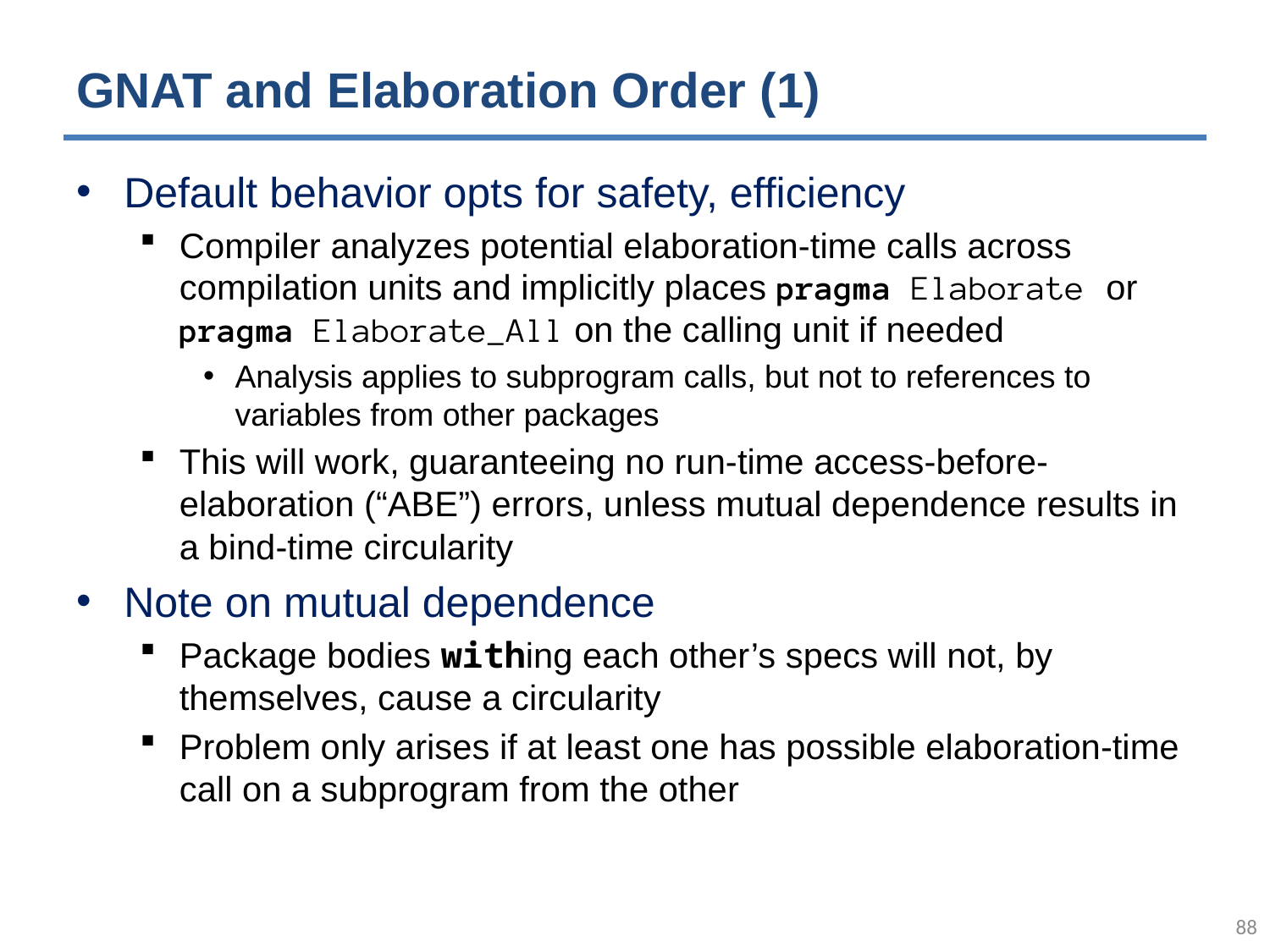

# GNAT and Elaboration Order (1)
Default behavior opts for safety, efficiency
Compiler analyzes potential elaboration-time calls across compilation units and implicitly places pragma Elaborate or pragma Elaborate_All on the calling unit if needed
Analysis applies to subprogram calls, but not to references to variables from other packages
This will work, guaranteeing no run-time access-before-elaboration (“ABE”) errors, unless mutual dependence results in a bind-time circularity
Note on mutual dependence
Package bodies withing each other’s specs will not, by themselves, cause a circularity
Problem only arises if at least one has possible elaboration-time call on a subprogram from the other
88